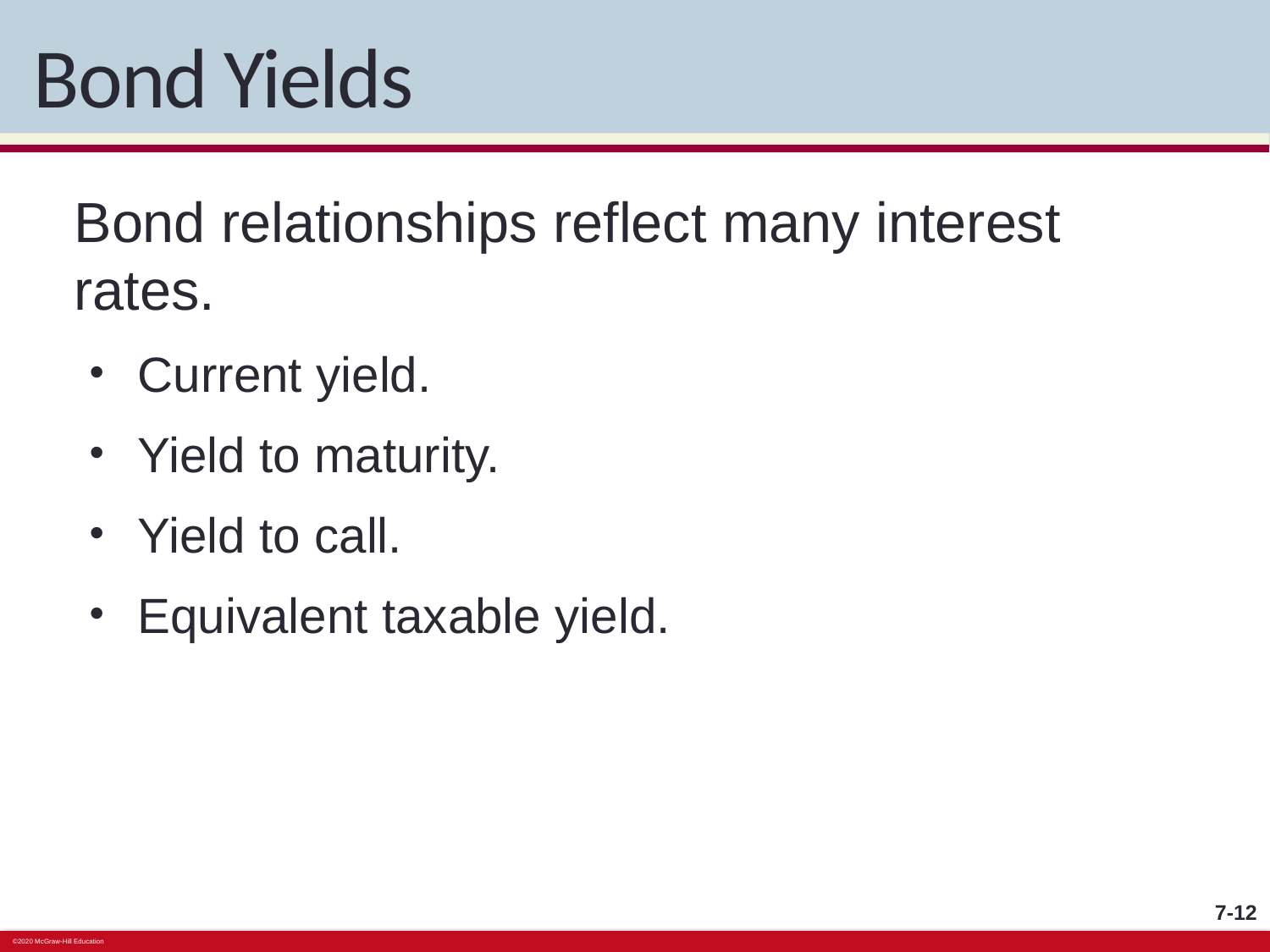

# Bond Yields
Bond relationships reflect many interest rates.
Current yield.
Yield to maturity.
Yield to call.
Equivalent taxable yield.